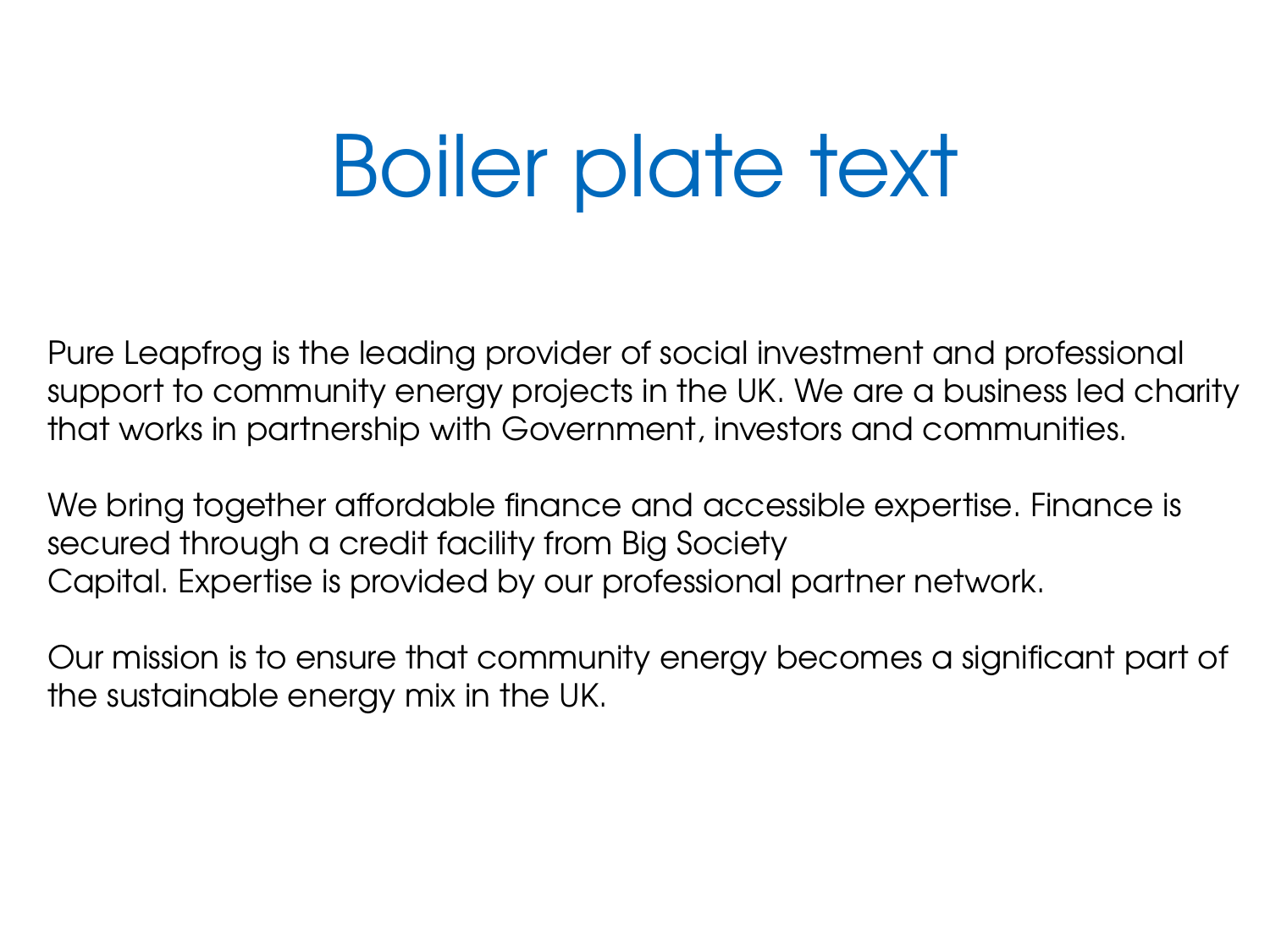

Boiler plate text
Pure Leapfrog is the leading provider of social investment and professional support to community energy projects in the UK. We are a business led charity that works in partnership with Government, investors and communities.

We bring together affordable finance and accessible expertise. Finance is secured through a credit facility from Big Society
Capital. Expertise is provided by our professional partner network.

Our mission is to ensure that community energy becomes a significant part of the sustainable energy mix in the UK.